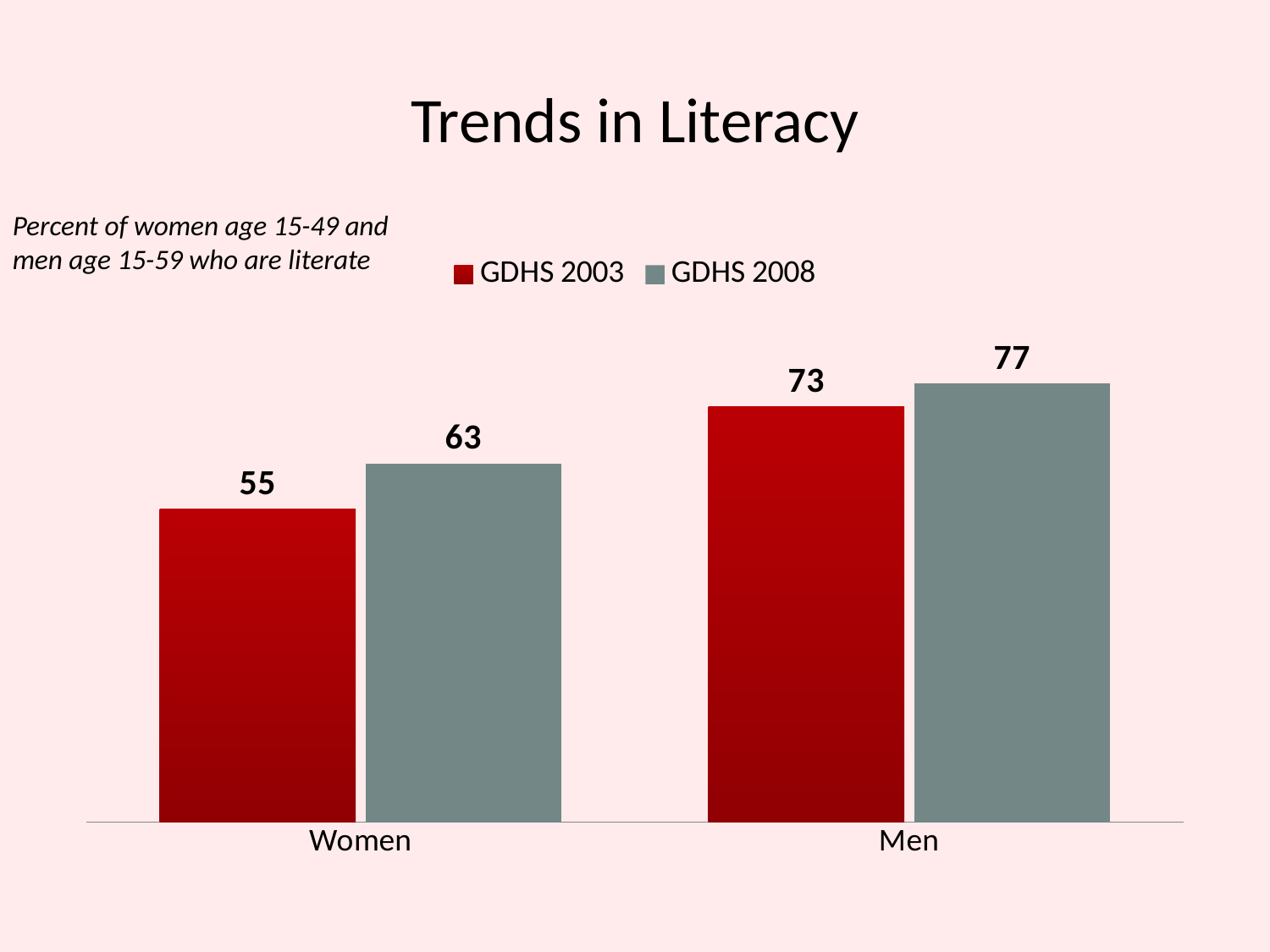

# Trends in Literacy
Percent of women age 15-49 and men age 15-59 who are literate

### Chart

| Category | GDHS 2003 | GDHS 2008 |
|---|---|---|
| Women | 55.0 | 63.0 |
| Men | 73.0 | 77.0 |